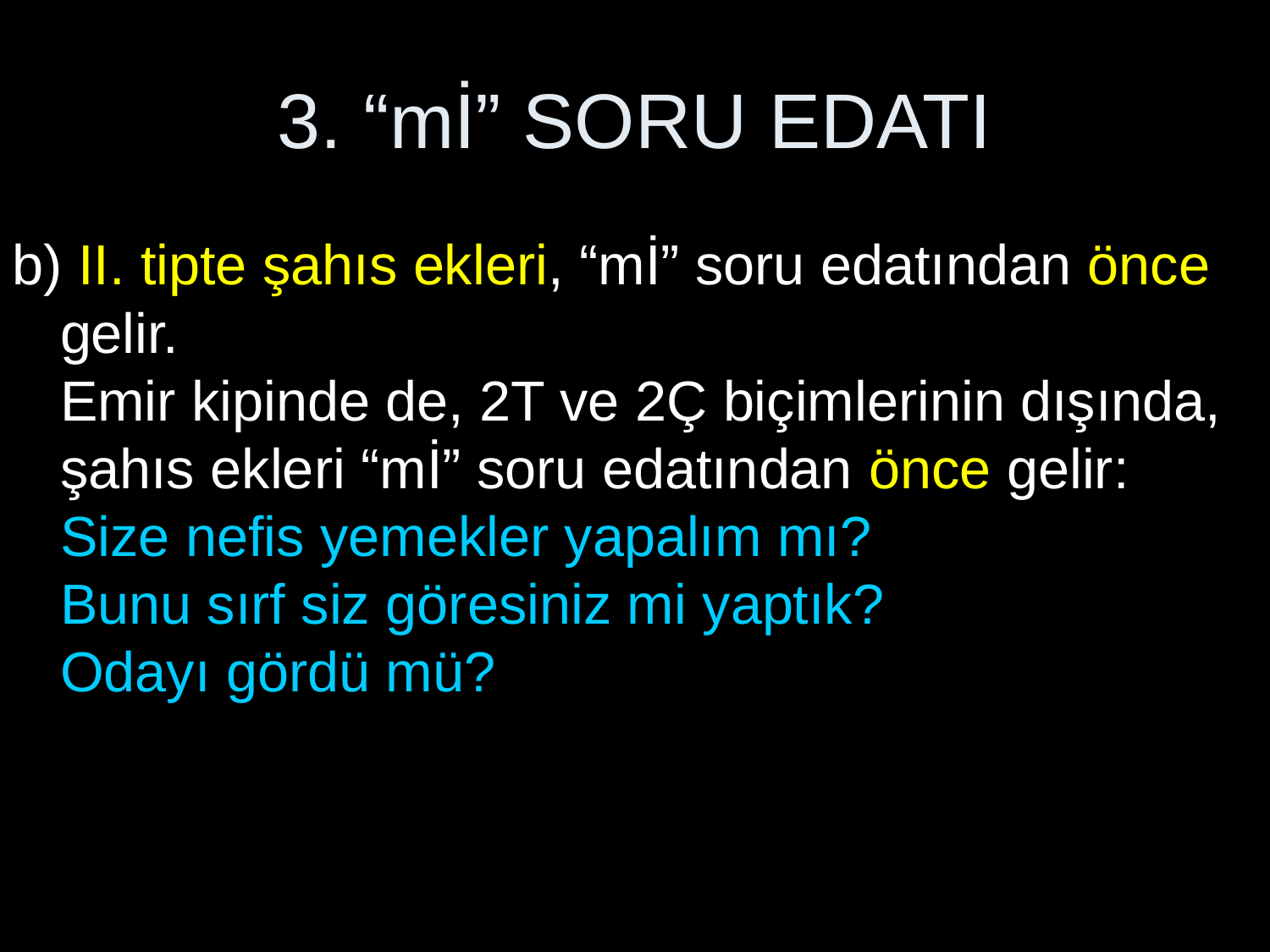

# 3. “mİ” SORU EDATI
b) II. tipte şahıs ekleri, “mİ” soru edatından önce gelir.
Emir kipinde de, 2T ve 2Ç biçimlerinin dışında, şahıs ekleri “mİ” soru edatından önce gelir:
Size nefis yemekler yapalım mı?
Bunu sırf siz göresiniz mi yaptık?
Odayı gördü mü?